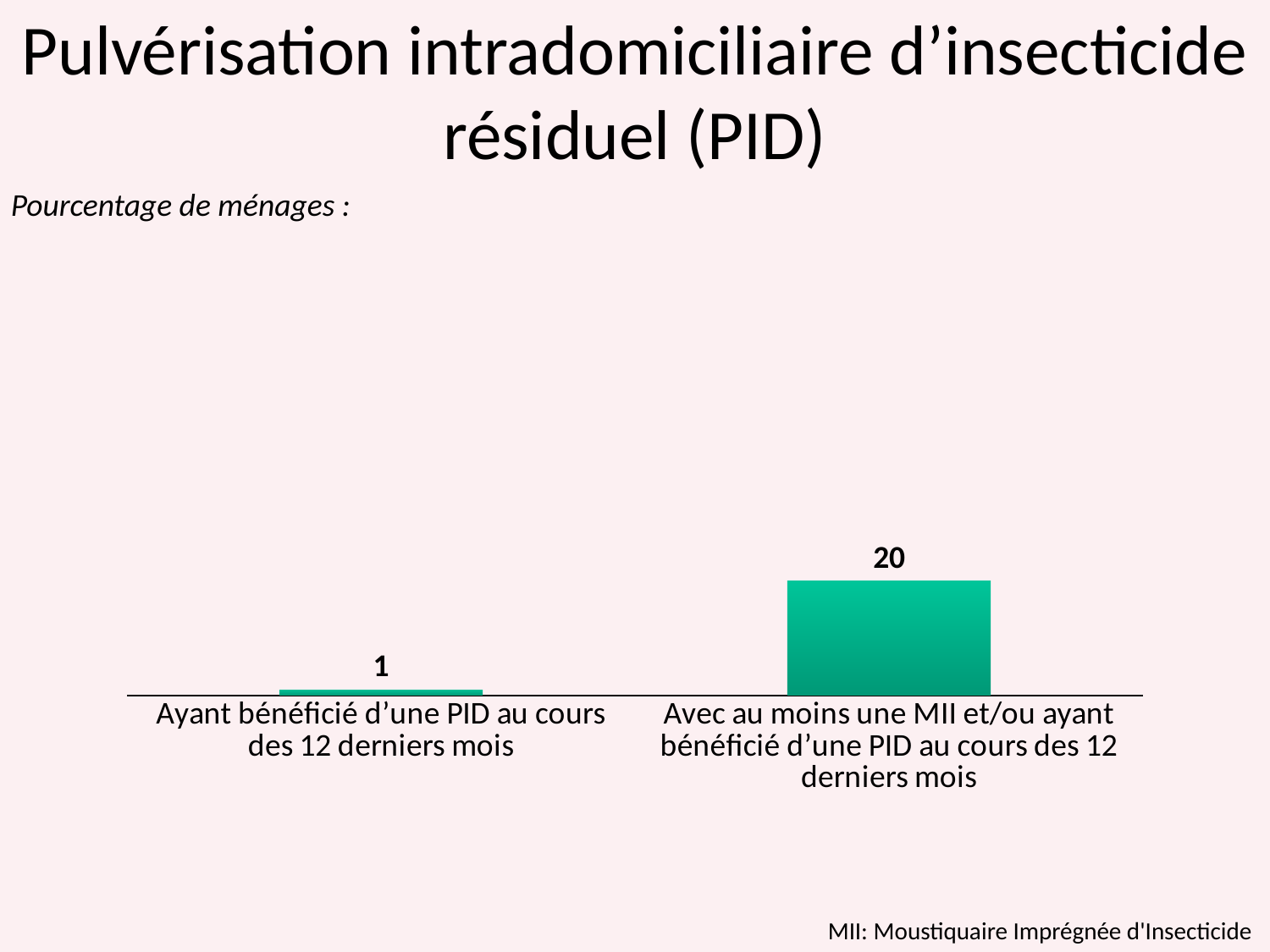

# Pulvérisation intradomiciliaire d’insecticide résiduel (PID)
Pourcentage de ménages :

### Chart

| Category | Series 1 |
|---|---|
| Ayant bénéficié d’une PID au cours des 12 derniers mois | 1.0 |
| Avec au moins une MII et/ou ayant bénéficié d’une PID au cours des 12 derniers mois | 20.0 |
MII: Moustiquaire Imprégnée d'Insecticide